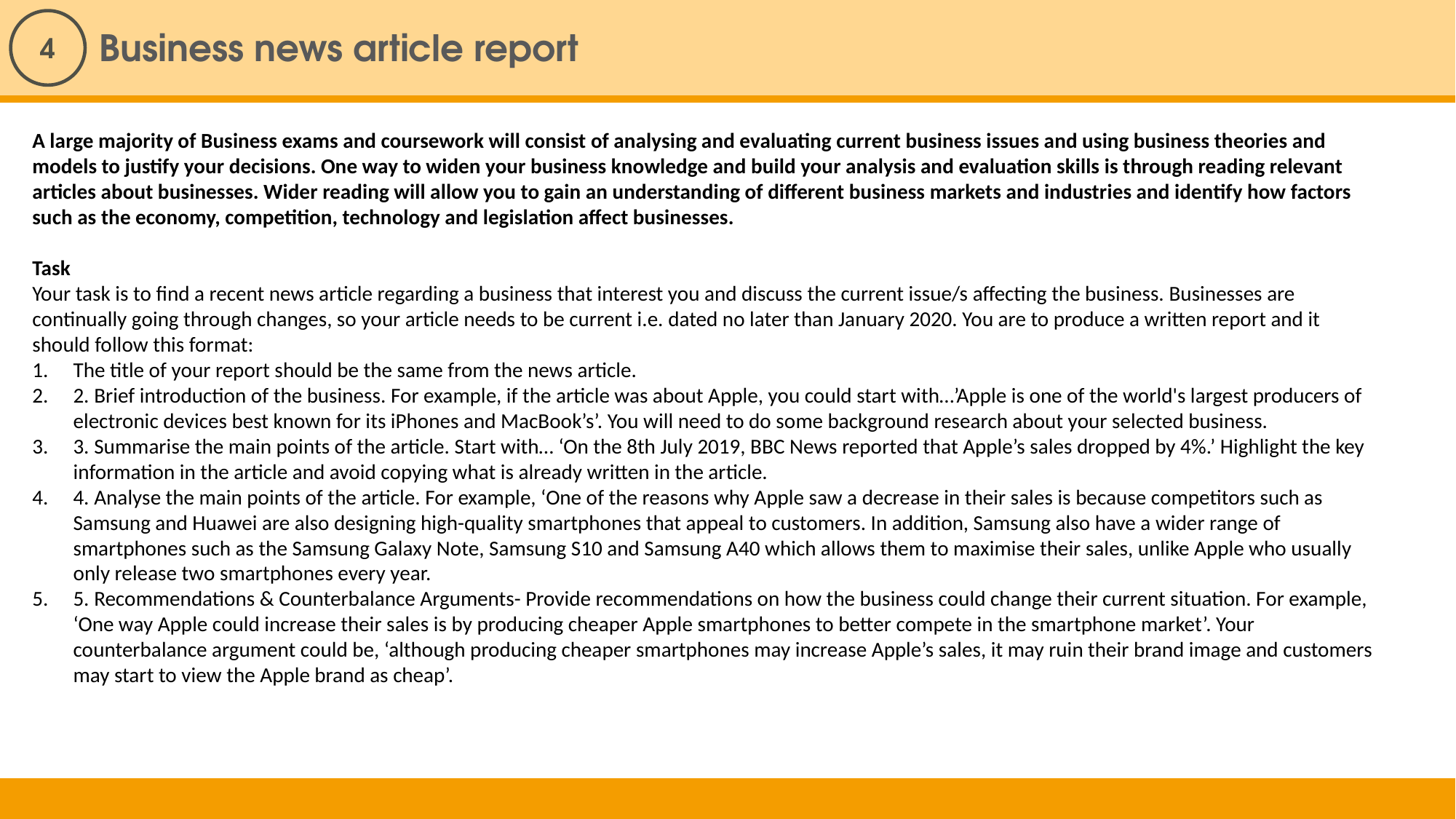

Business news article report
4
A large majority of Business exams and coursework will consist of analysing and evaluating current business issues and using business theories and models to justify your decisions. One way to widen your business knowledge and build your analysis and evaluation skills is through reading relevant articles about businesses. Wider reading will allow you to gain an understanding of different business markets and industries and identify how factors such as the economy, competition, technology and legislation affect businesses.

Task
Your task is to find a recent news article regarding a business that interest you and discuss the current issue/s affecting the business. Businesses are continually going through changes, so your article needs to be current i.e. dated no later than January 2020. You are to produce a written report and it should follow this format:
The title of your report should be the same from the news article.
2. Brief introduction of the business. For example, if the article was about Apple, you could start with…’Apple is one of the world's largest producers of electronic devices best known for its iPhones and MacBook’s’. You will need to do some background research about your selected business.
3. Summarise the main points of the article. Start with… ‘On the 8th July 2019, BBC News reported that Apple’s sales dropped by 4%.’ Highlight the key information in the article and avoid copying what is already written in the article.
4. Analyse the main points of the article. For example, ‘One of the reasons why Apple saw a decrease in their sales is because competitors such as Samsung and Huawei are also designing high-quality smartphones that appeal to customers. In addition, Samsung also have a wider range of smartphones such as the Samsung Galaxy Note, Samsung S10 and Samsung A40 which allows them to maximise their sales, unlike Apple who usually only release two smartphones every year.
5. Recommendations & Counterbalance Arguments- Provide recommendations on how the business could change their current situation. For example, ‘One way Apple could increase their sales is by producing cheaper Apple smartphones to better compete in the smartphone market’. Your counterbalance argument could be, ‘although producing cheaper smartphones may increase Apple’s sales, it may ruin their brand image and customers may start to view the Apple brand as cheap’.